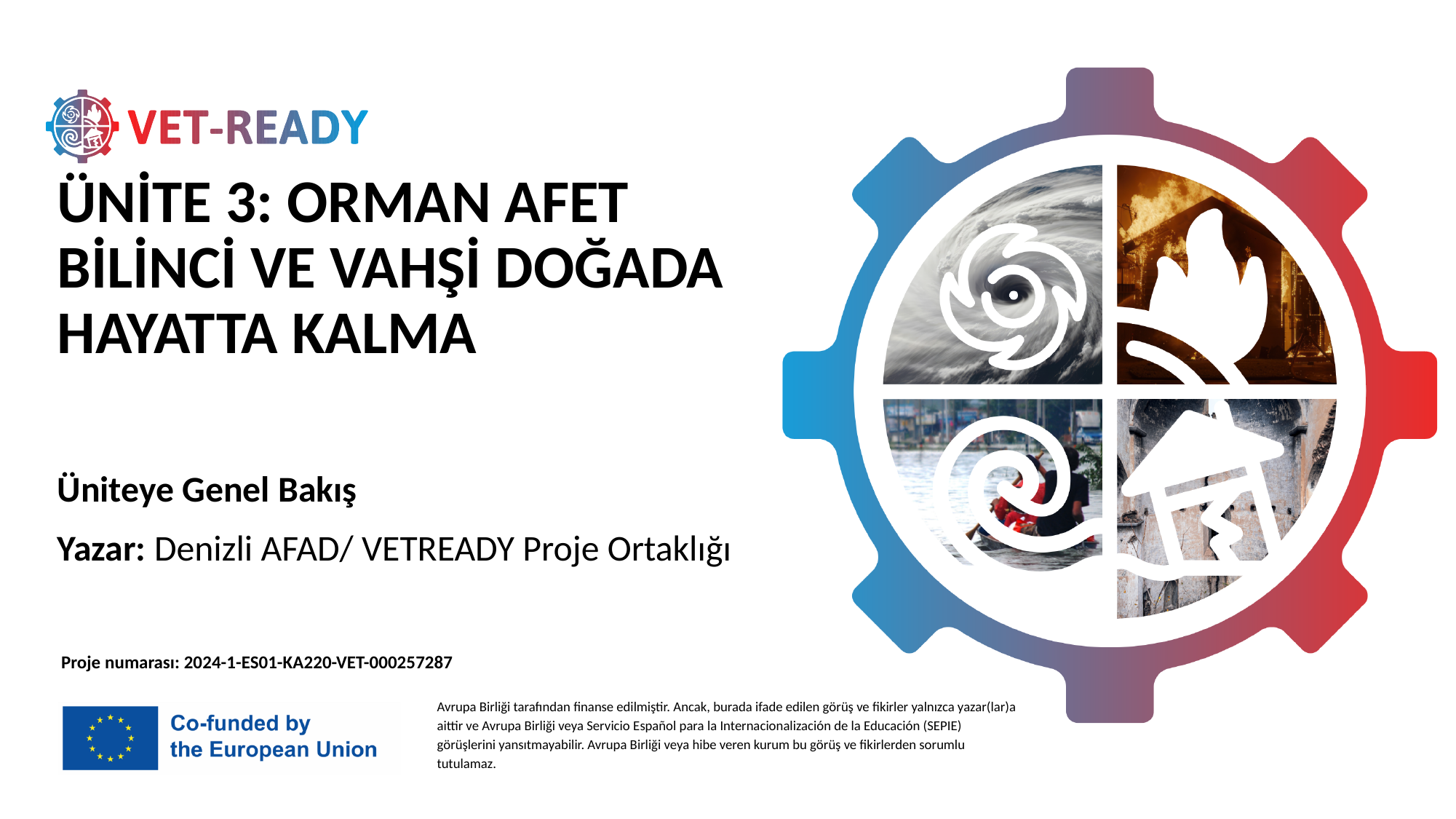

# ÜNİTE 3: ORMAN AFET BİLİNCİ VE VAHŞİ DOĞADA HAYATTA KALMA
Üniteye Genel Bakış

Yazar: Denizli AFAD/ VETREADY Proje Ortaklığı

 Proje numarası: 2024-1-ES01-KA220-VET-000257287
Avrupa Birliği tarafından finanse edilmiştir. Ancak, burada ifade edilen görüş ve fikirler yalnızca yazar(lar)a aittir ve Avrupa Birliği veya Servicio Español para la Internacionalización de la Educación (SEPIE) görüşlerini yansıtmayabilir. Avrupa Birliği veya hibe veren kurum bu görüş ve fikirlerden sorumlu tutulamaz.